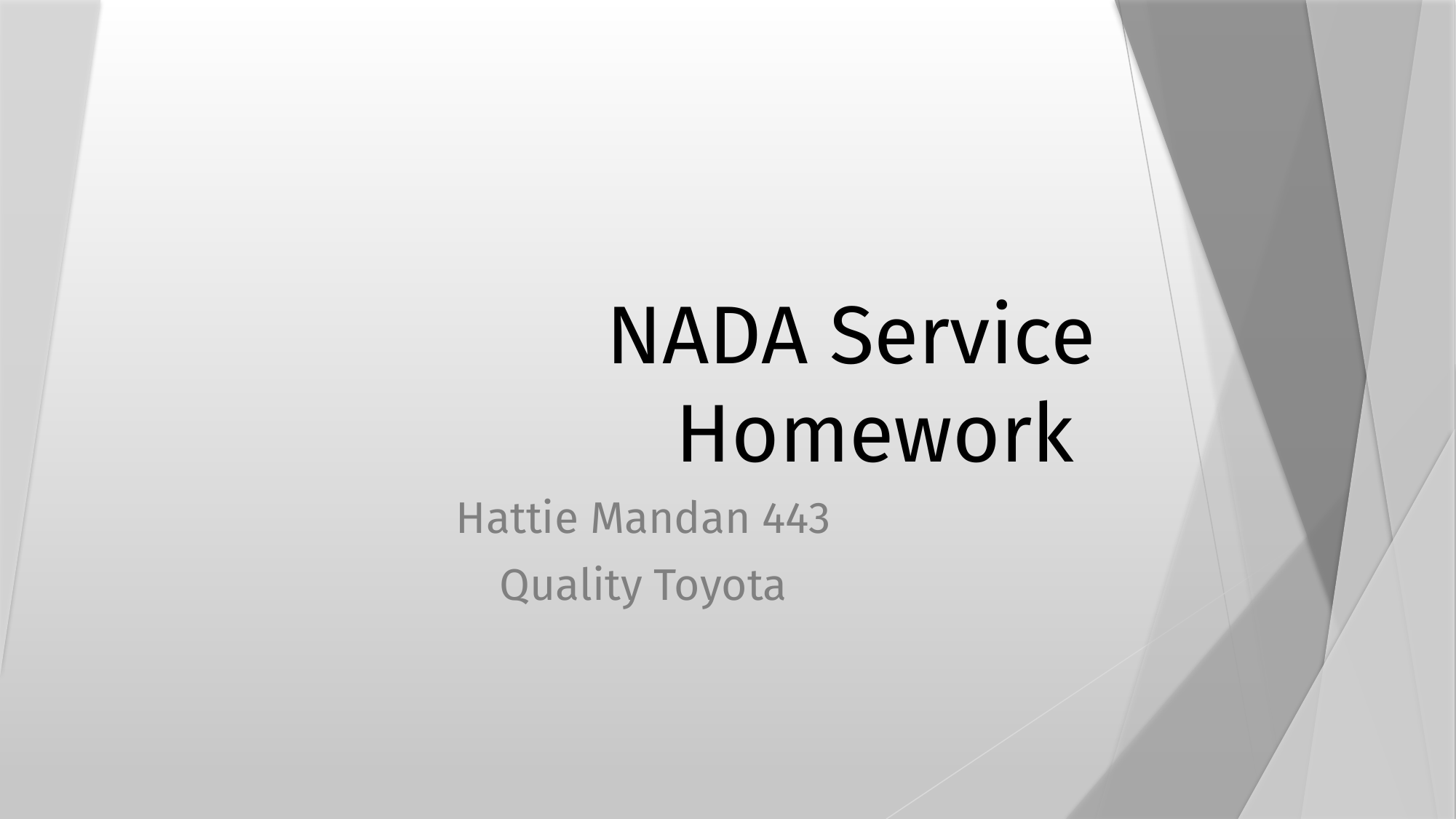

# NADA Service Homework
Hattie Mandan 443
Quality Toyota